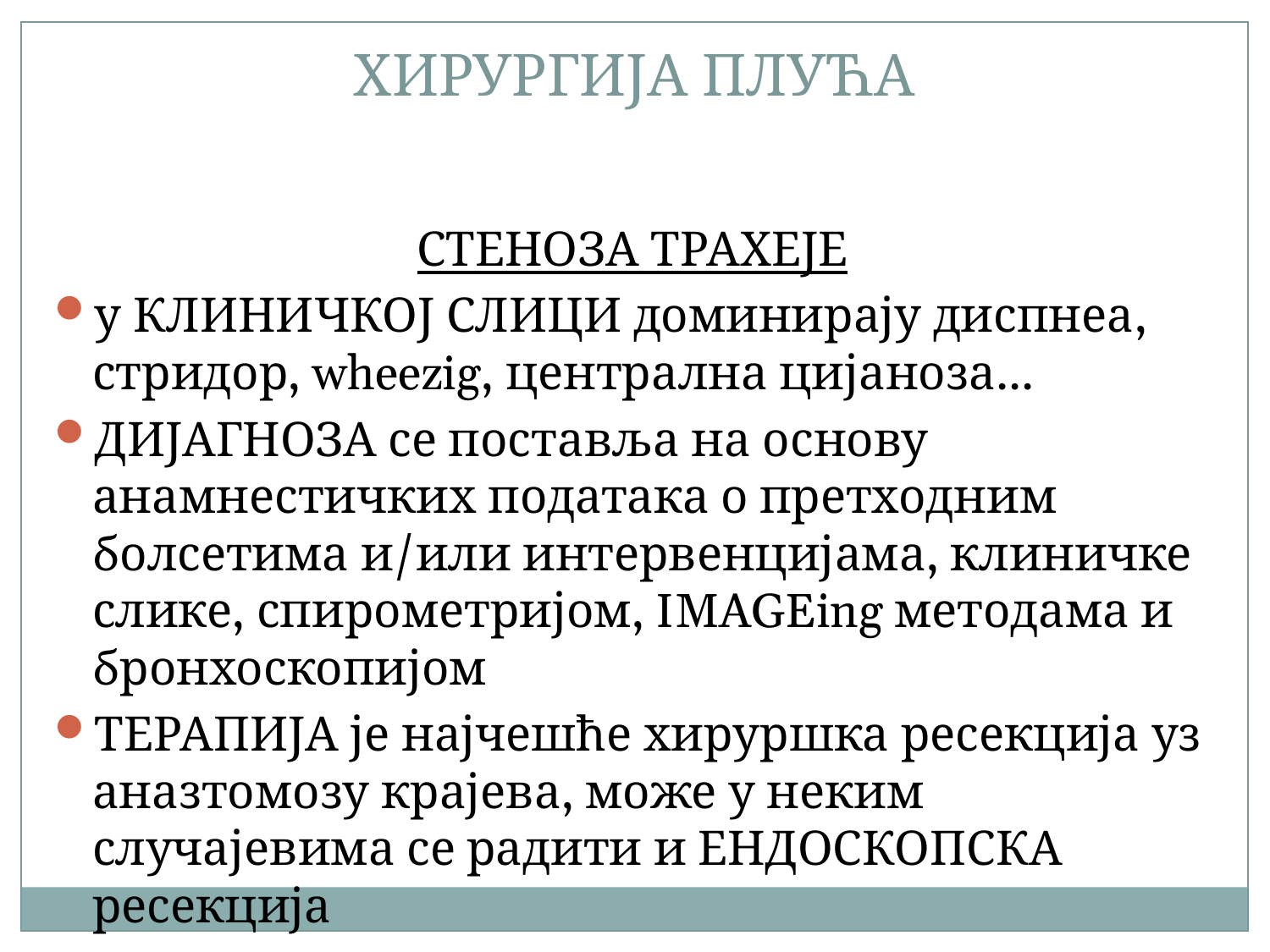

ХИРУРГИЈА ПЛУЋА
СТЕНОЗА ТРАХЕЈЕ
у КЛИНИЧКОЈ СЛИЦИ доминирају диспнеа, стридор, wheezig, централна цијаноза...
ДИЈАГНОЗА се поставља на основу анамнестичких података о претходним болсетима и/или интервенцијама, клиничке слике, спирометријом, IMAGEing методама и бронхоскопијом
ТЕРАПИЈА је најчешће хируршка ресекција уз аназтомозу крајева, може у неким случајевима се радити и ЕНДОСКОПСКА ресекција